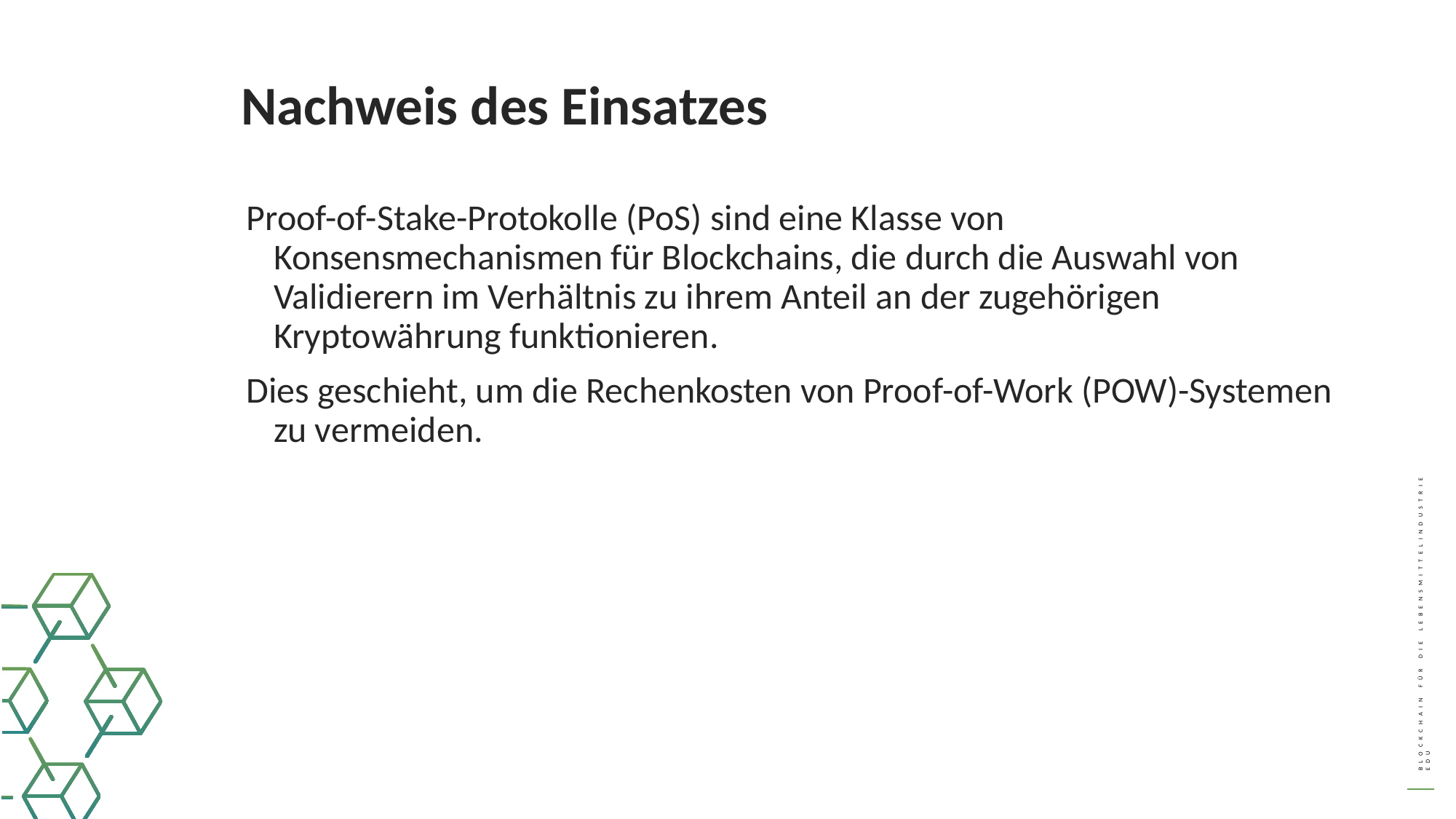

Nachweis des Einsatzes
Proof-of-Stake-Protokolle (PoS) sind eine Klasse von Konsensmechanismen für Blockchains, die durch die Auswahl von Validierern im Verhältnis zu ihrem Anteil an der zugehörigen Kryptowährung funktionieren.
Dies geschieht, um die Rechenkosten von Proof-of-Work (POW)-Systemen zu vermeiden.